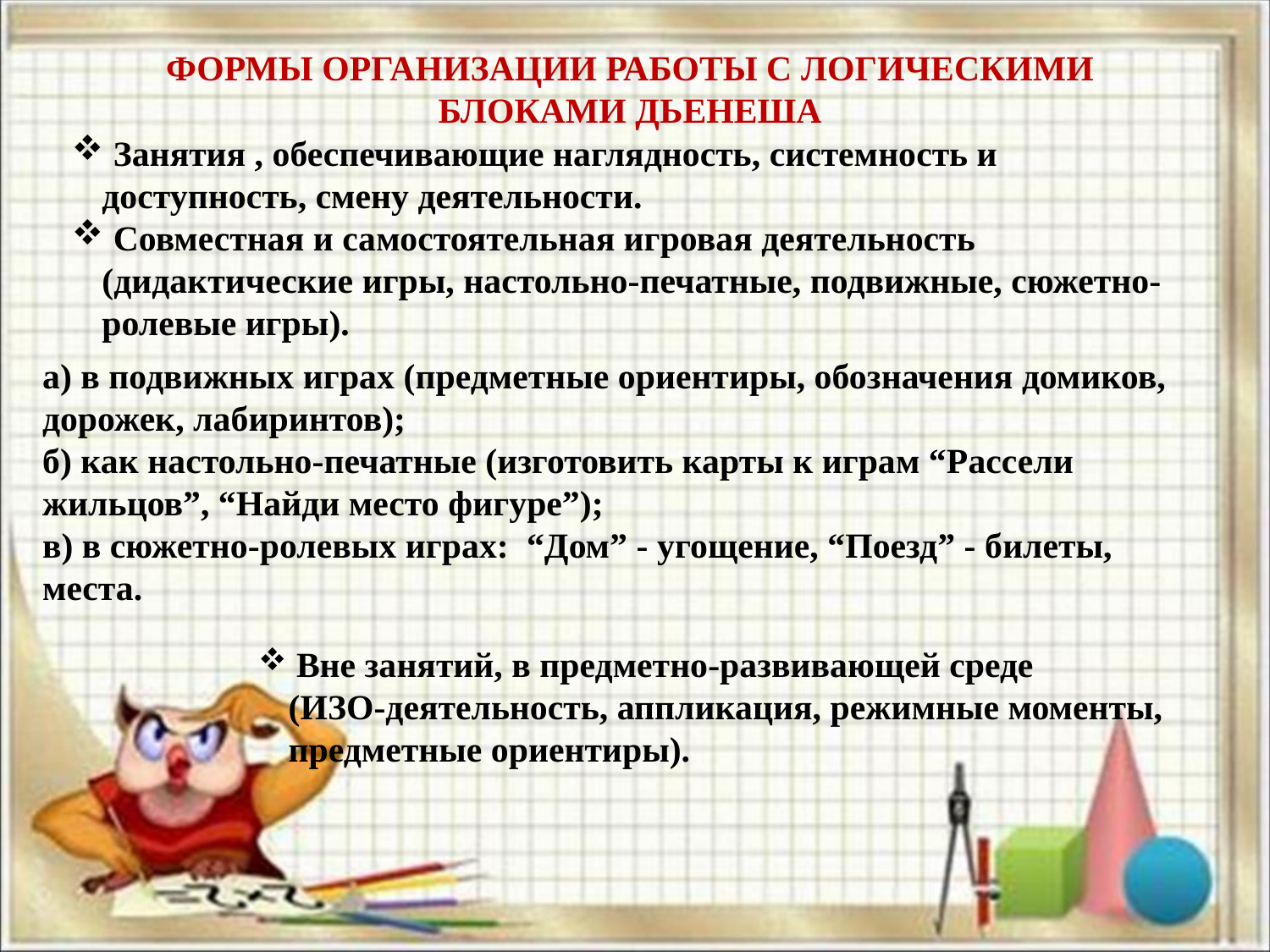

ФОРМЫ ОРГАНИЗАЦИИ РАБОТЫ С ЛОГИЧЕСКИМИ БЛОКАМИ ДЬЕНЕША
 Занятия , обеспечивающие наглядность, системность и доступность, смену деятельности.
 Совместная и самостоятельная игровая деятельность (дидактические игры, настольно-печатные, подвижные, сюжетно-ролевые игры).

а) в подвижных играх (предметные ориентиры, обозначения домиков, дорожек, лабиринтов);
б) как настольно-печатные (изготовить карты к играм “Рассели жильцов”, “Найди место фигуре”);
в) в сюжетно-ролевых играх:  “Дом” - угощение, “Поезд” - билеты, места.
 Вне занятий, в предметно-развивающей среде
(ИЗО-деятельность, аппликация, режимные моменты, предметные ориентиры).